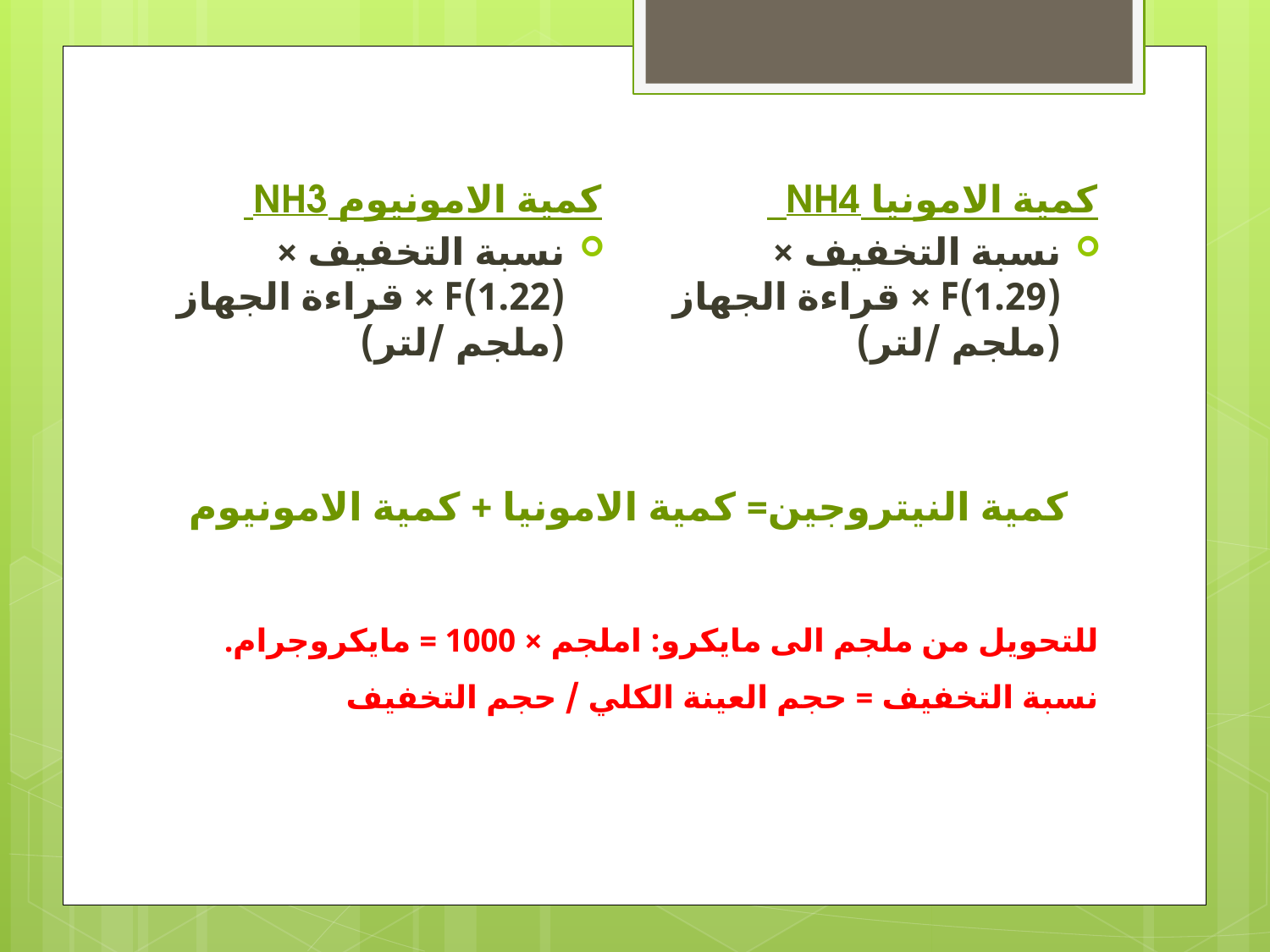

كمية الامونيوم NH3
نسبة التخفيف × (1.22)F × قراءة الجهاز (ملجم /لتر)

كمية الامونيا NH4
نسبة التخفيف × (1.29)F × قراءة الجهاز (ملجم /لتر)

كمية النيتروجين= كمية الامونيا + كمية الامونيوم
للتحويل من ملجم الى مايكرو: املجم × 1000 = مايكروجرام.
نسبة التخفيف = حجم العينة الكلي / حجم التخفيف